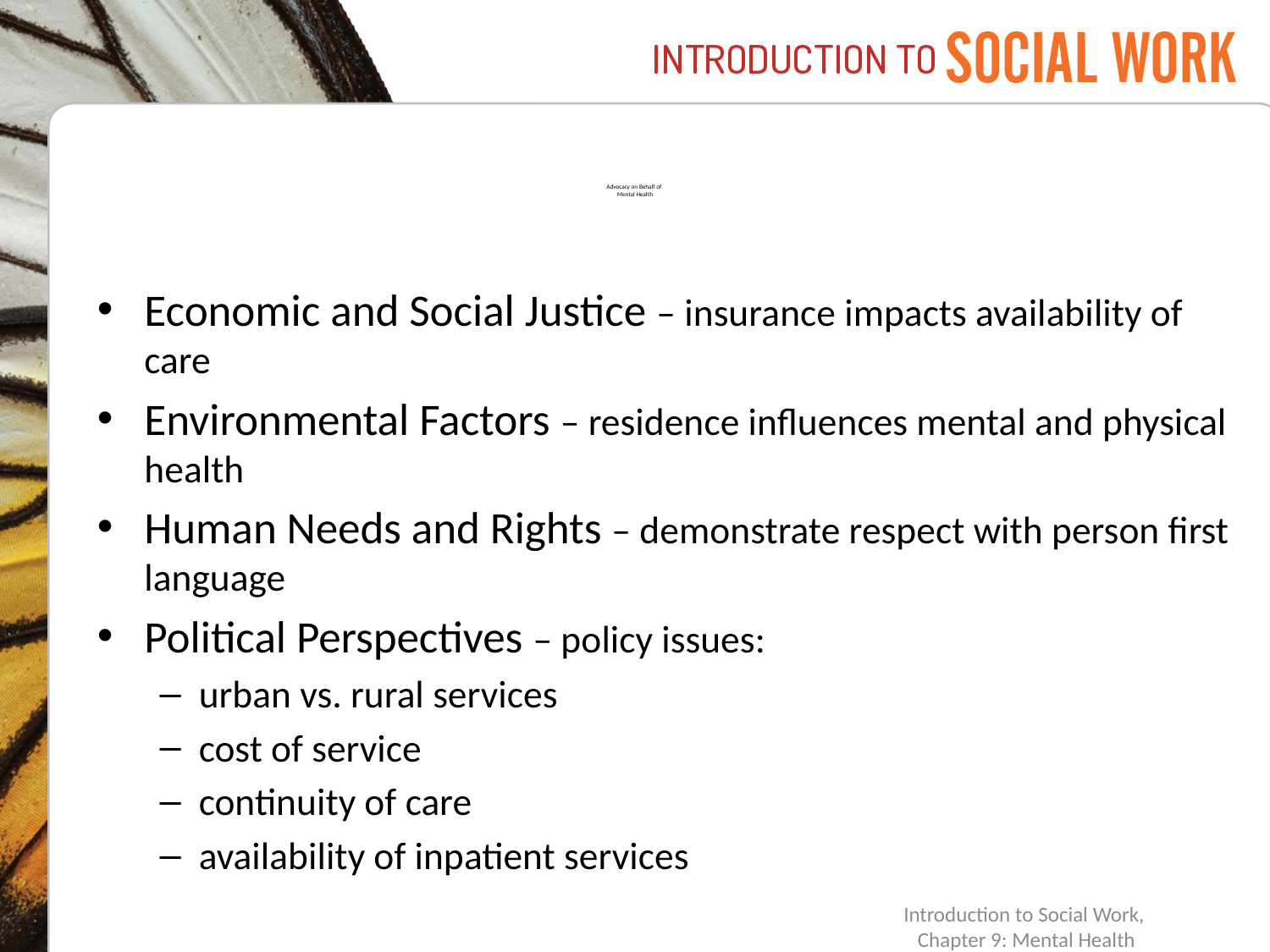

# Advocacy on Behalf of Mental Health
Economic and Social Justice – insurance impacts availability of care
Environmental Factors – residence influences mental and physical health
Human Needs and Rights – demonstrate respect with person first language
Political Perspectives – policy issues:
urban vs. rural services
cost of service
continuity of care
availability of inpatient services

Introduction to Social Work,
Chapter 9: Mental Health